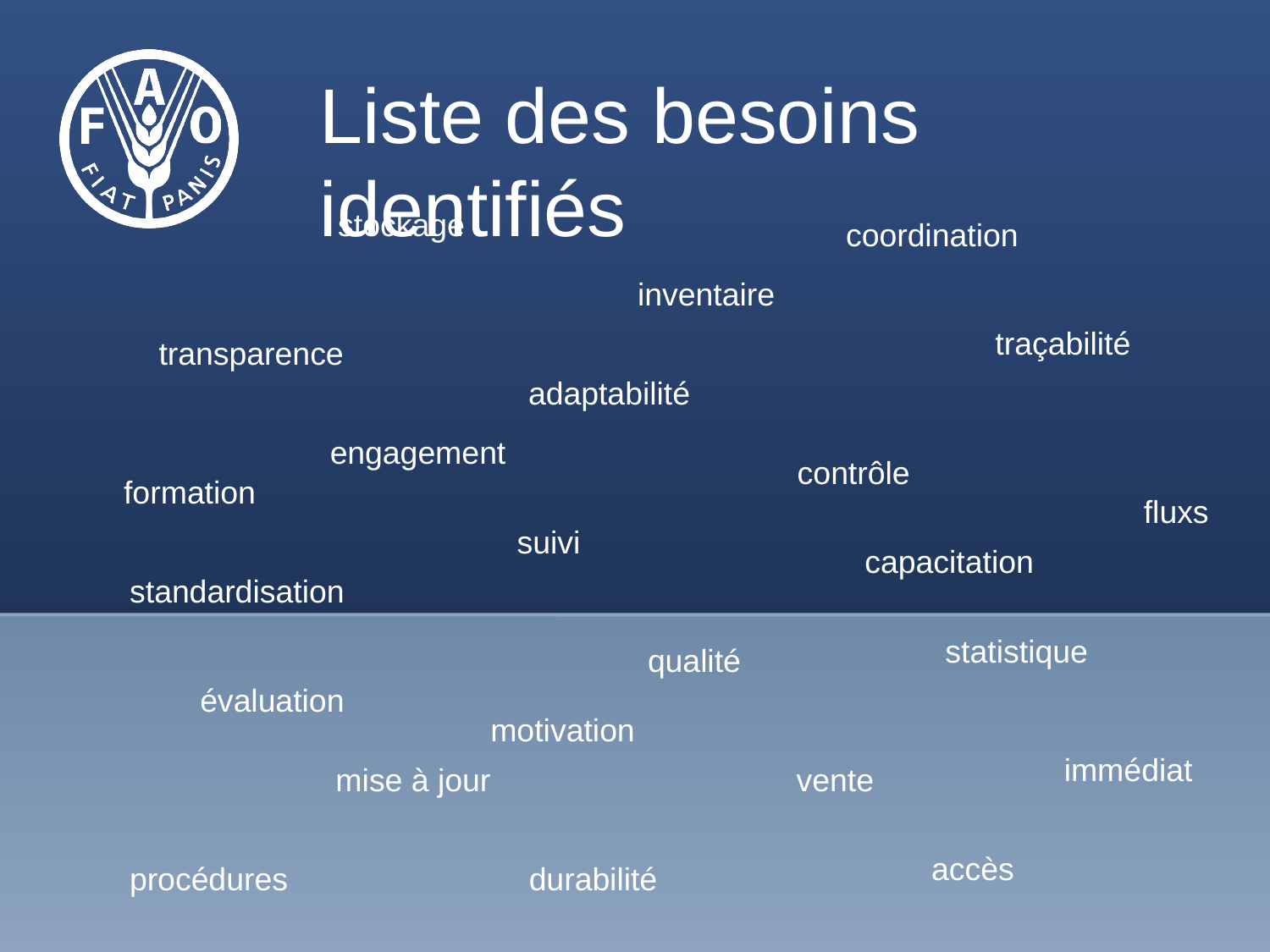

Liste des besoins identifiés
stockage
coordination
inventaire
traçabilité
transparence
adaptabilité
engagement
contrôle
formation
fluxs
suivi
capacitation
standardisation
statistique
qualité
évaluation
motivation
immédiat
mise à jour
vente
accès
procédures
durabilité